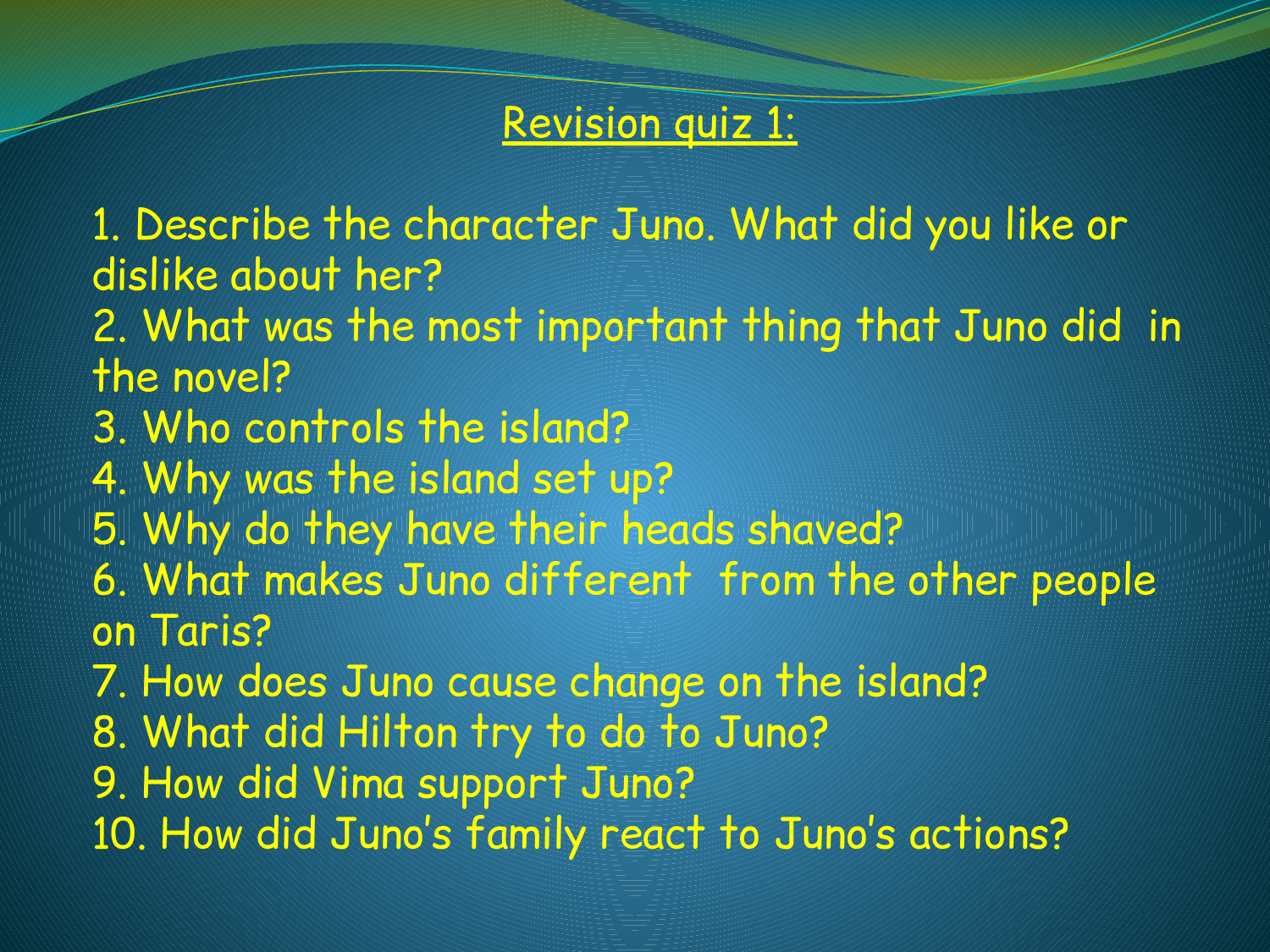

Revision quiz 1:

1. Describe the character Juno. What did you like or dislike about her?
2. What was the most important thing that Juno did  in the novel?
3. Who controls the island?
4. Why was the island set up?
5. Why do they have their heads shaved?
6. What makes Juno different  from the other people on Taris?
7. How does Juno cause change on the island?
8. What did Hilton try to do to Juno?
9. How did Vima support Juno?
10. How did Juno’s family react to Juno’s actions?